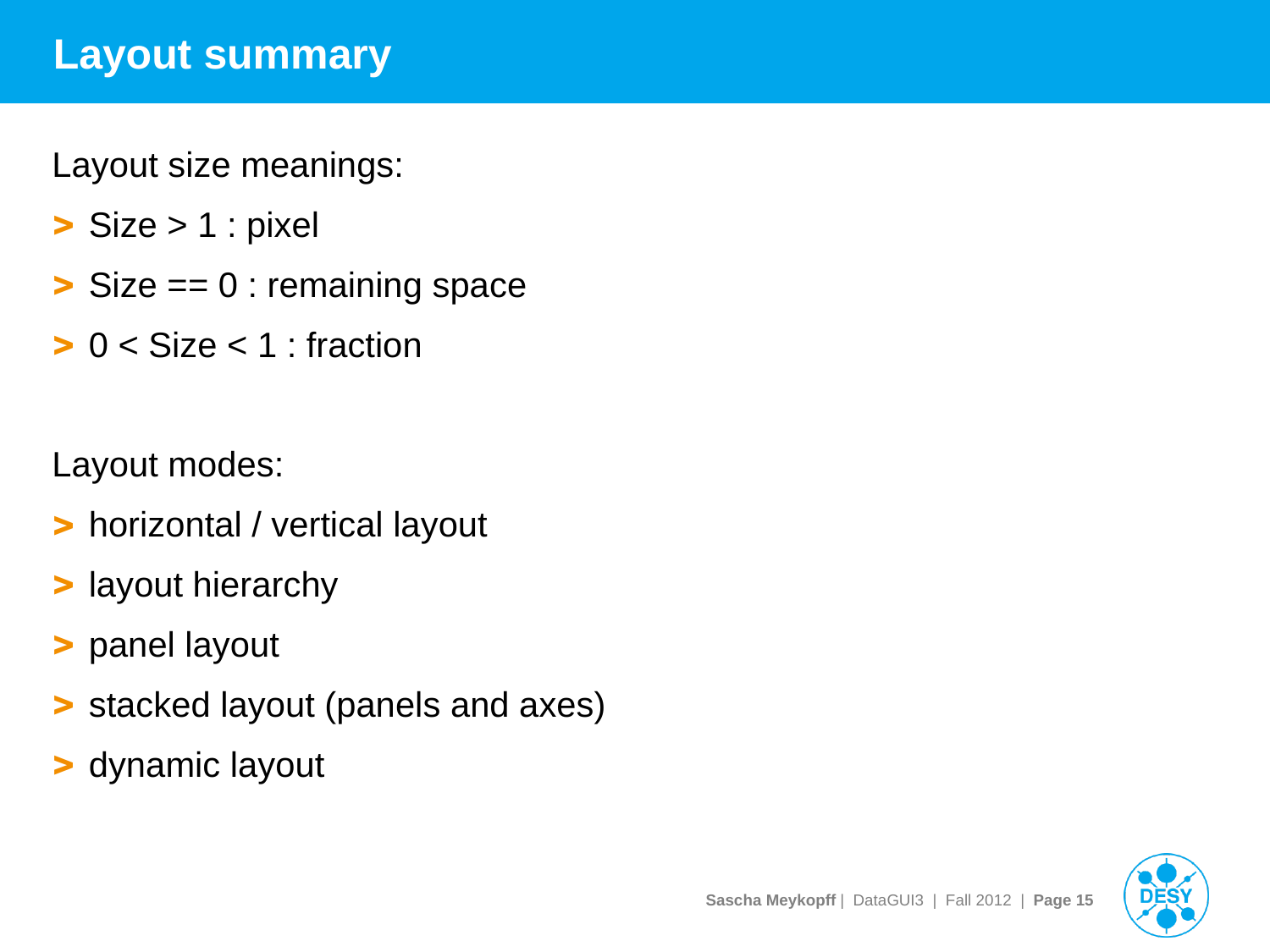

# Layout summary
Layout size meanings:
Size > 1 : pixel
Size == 0 : remaining space
0 < Size < 1 : fraction

Layout modes:
horizontal / vertical layout
layout hierarchy
panel layout
stacked layout (panels and axes)
dynamic layout